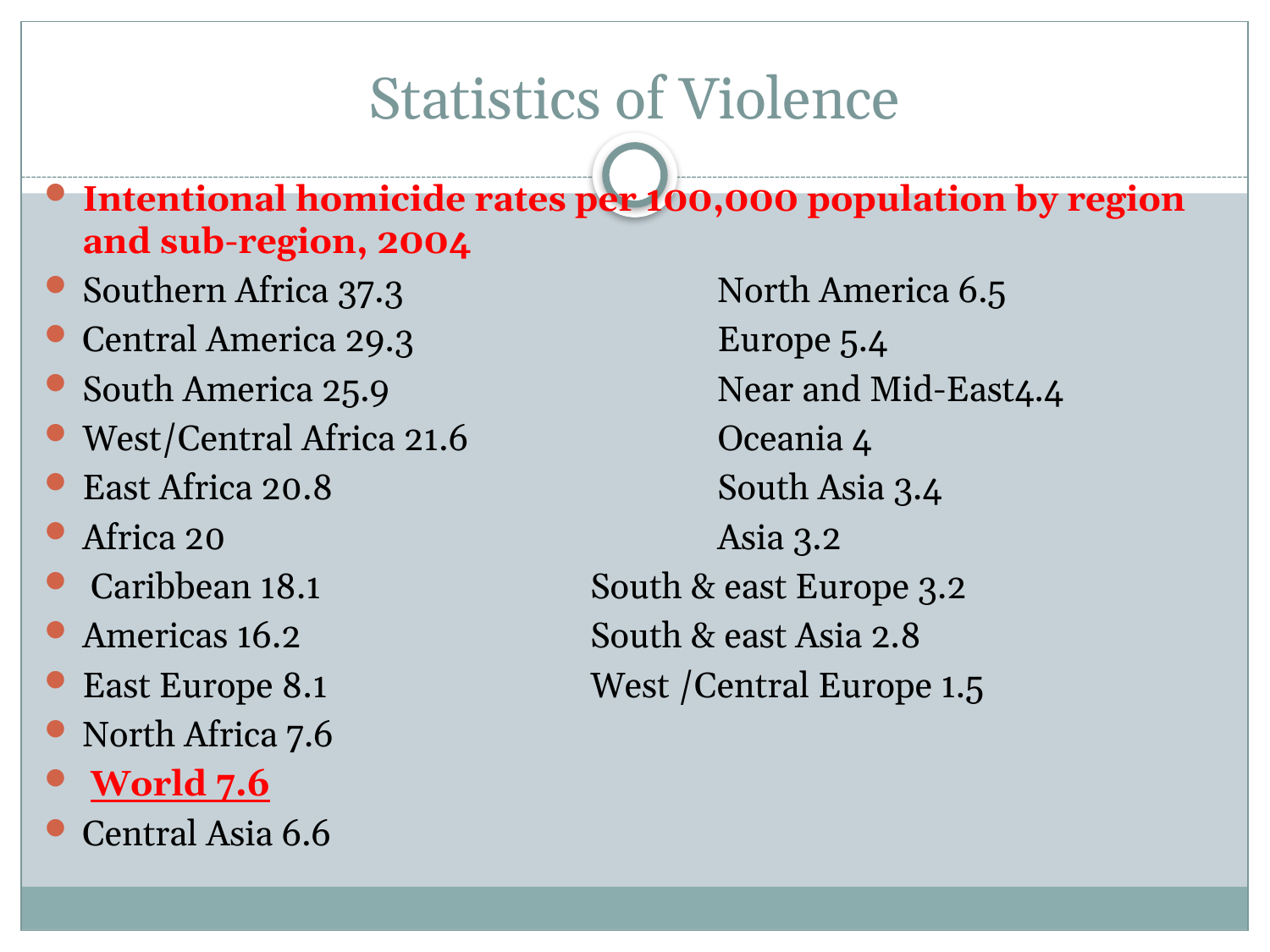

# Statistics of Violence
Intentional homicide rates per 100,000 population by region and sub-region, 2004
Southern Africa 37.3 			North America 6.5
Central America 29.3 			Europe 5.4
South America 25.9 			Near and Mid-East4.4
West/Central Africa 21.6 		Oceania 4
East Africa 20.8 			South Asia 3.4
Africa 20				Asia 3.2
 Caribbean 18.1 			South & east Europe 3.2
Americas 16.2 			South & east Asia 2.8
East Europe 8.1 			West /Central Europe 1.5
North Africa 7.6
 World 7.6
Central Asia 6.6